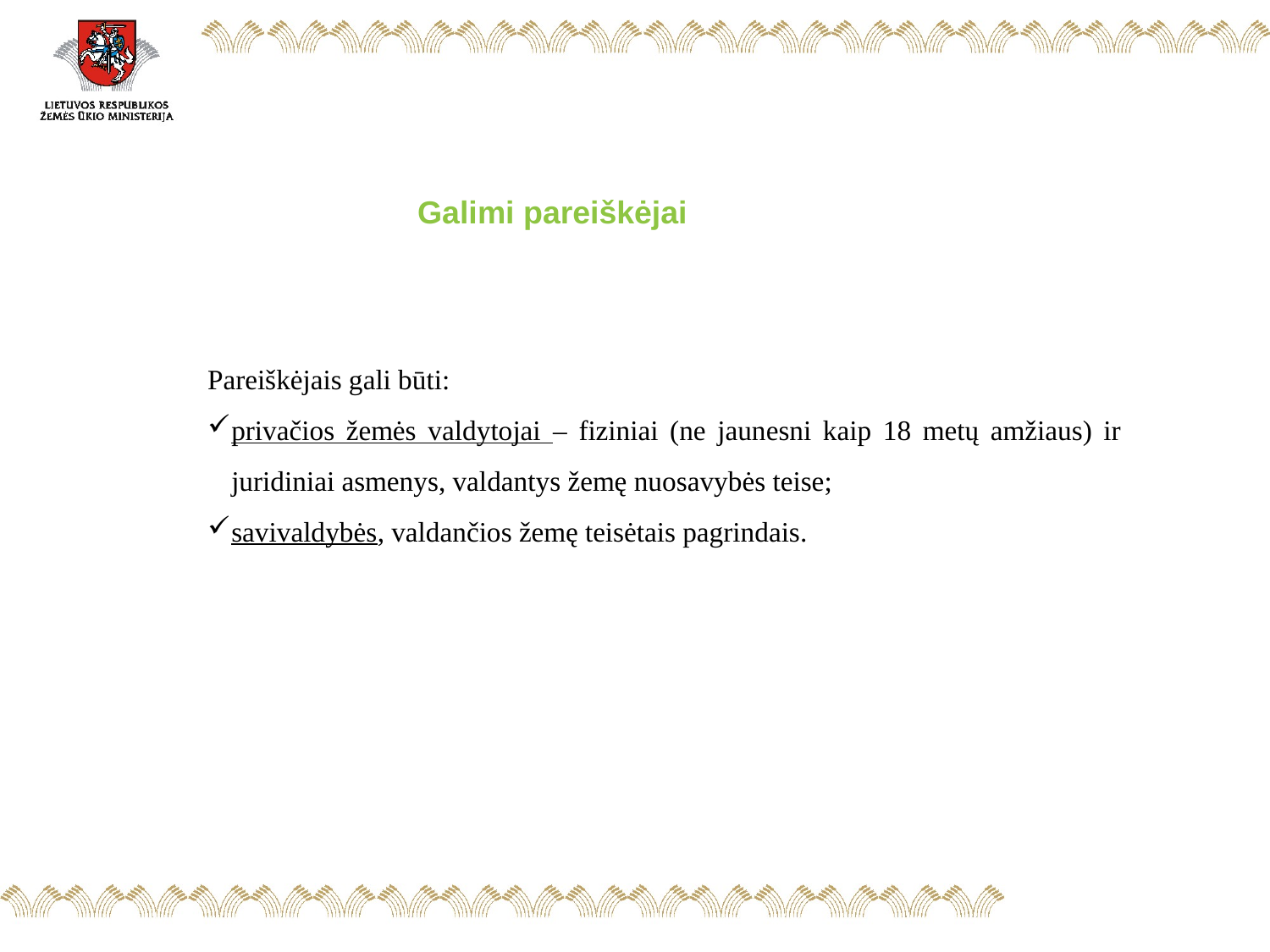

Galimi pareiškėjai
Pareiškėjais gali būti:
privačios žemės valdytojai – fiziniai (ne jaunesni kaip 18 metų amžiaus) ir juridiniai asmenys, valdantys žemę nuosavybės teise;
savivaldybės, valdančios žemę teisėtais pagrindais.